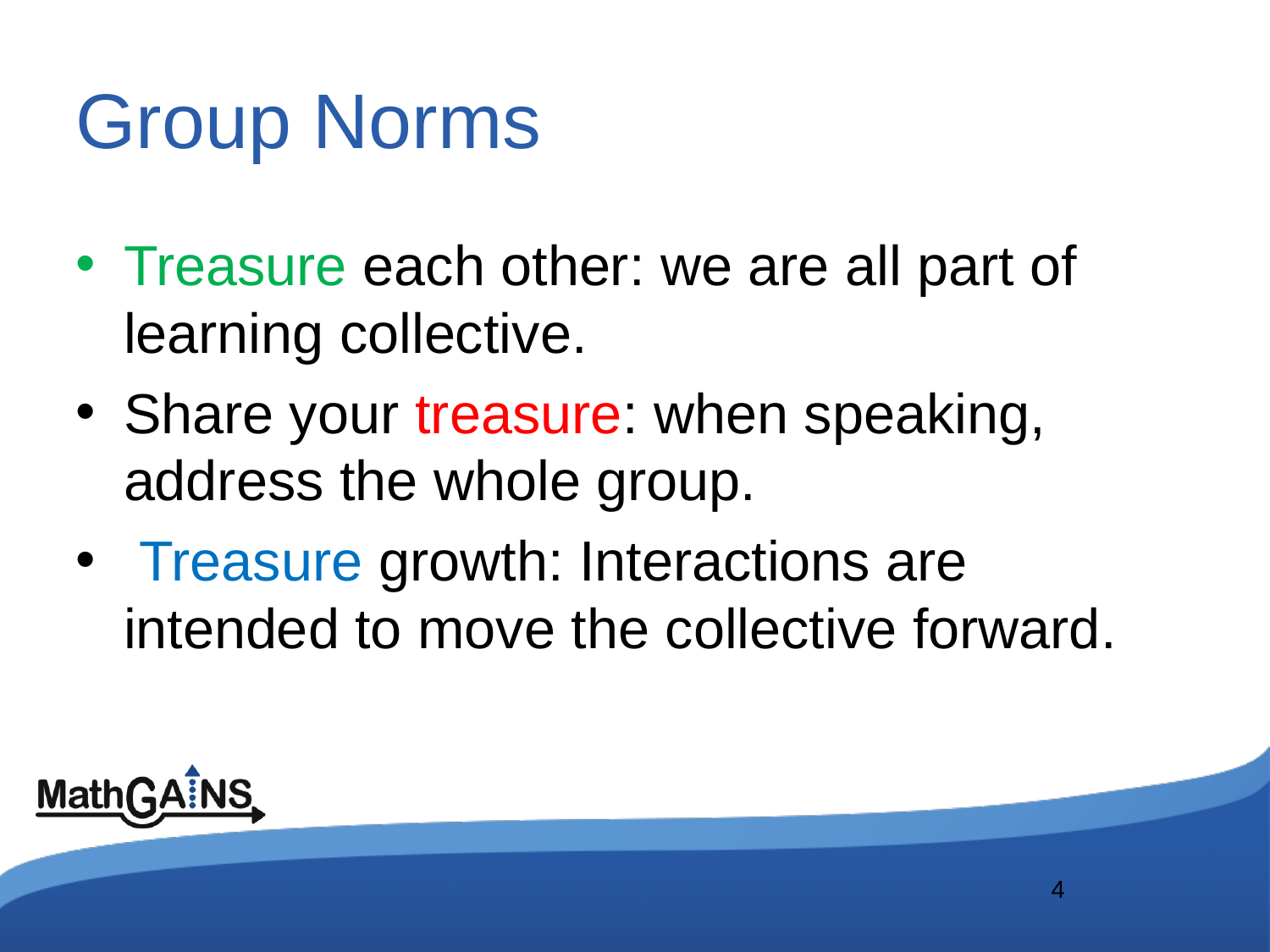

# Group Norms
Treasure each other: we are all part of learning collective.
Share your treasure: when speaking, address the whole group.
 Treasure growth: Interactions are intended to move the collective forward.
4